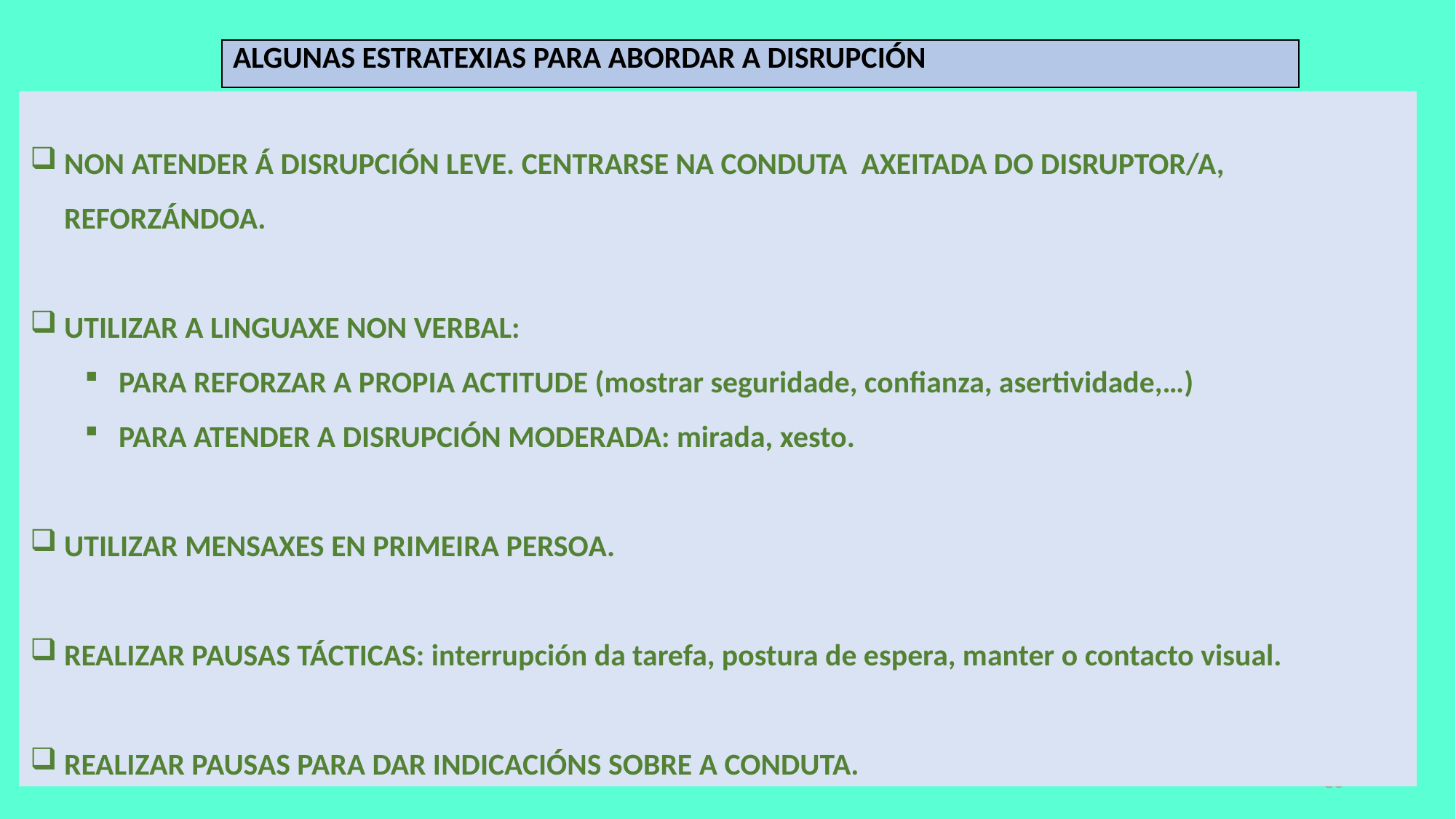

| ALGUNAS ESTRATEXIAS PARA ABORDAR A DISRUPCIÓN |
| --- |

NON ATENDER Á DISRUPCIÓN LEVE. CENTRARSE NA CONDUTA  AXEITADA DO DISRUPTOR/A, REFORZÁNDOA.

UTILIZAR A LINGUAXE NON VERBAL:
PARA REFORZAR A PROPIA ACTITUDE (mostrar seguridade, confianza, asertividade,…)
PARA ATENDER A DISRUPCIÓN MODERADA: mirada, xesto.

UTILIZAR MENSAXES EN PRIMEIRA PERSOA.

REALIZAR PAUSAS TÁCTICAS: interrupción da tarefa, postura de espera, manter o contacto visual.

REALIZAR PAUSAS PARA DAR INDICACIÓNS SOBRE A CONDUTA.
39